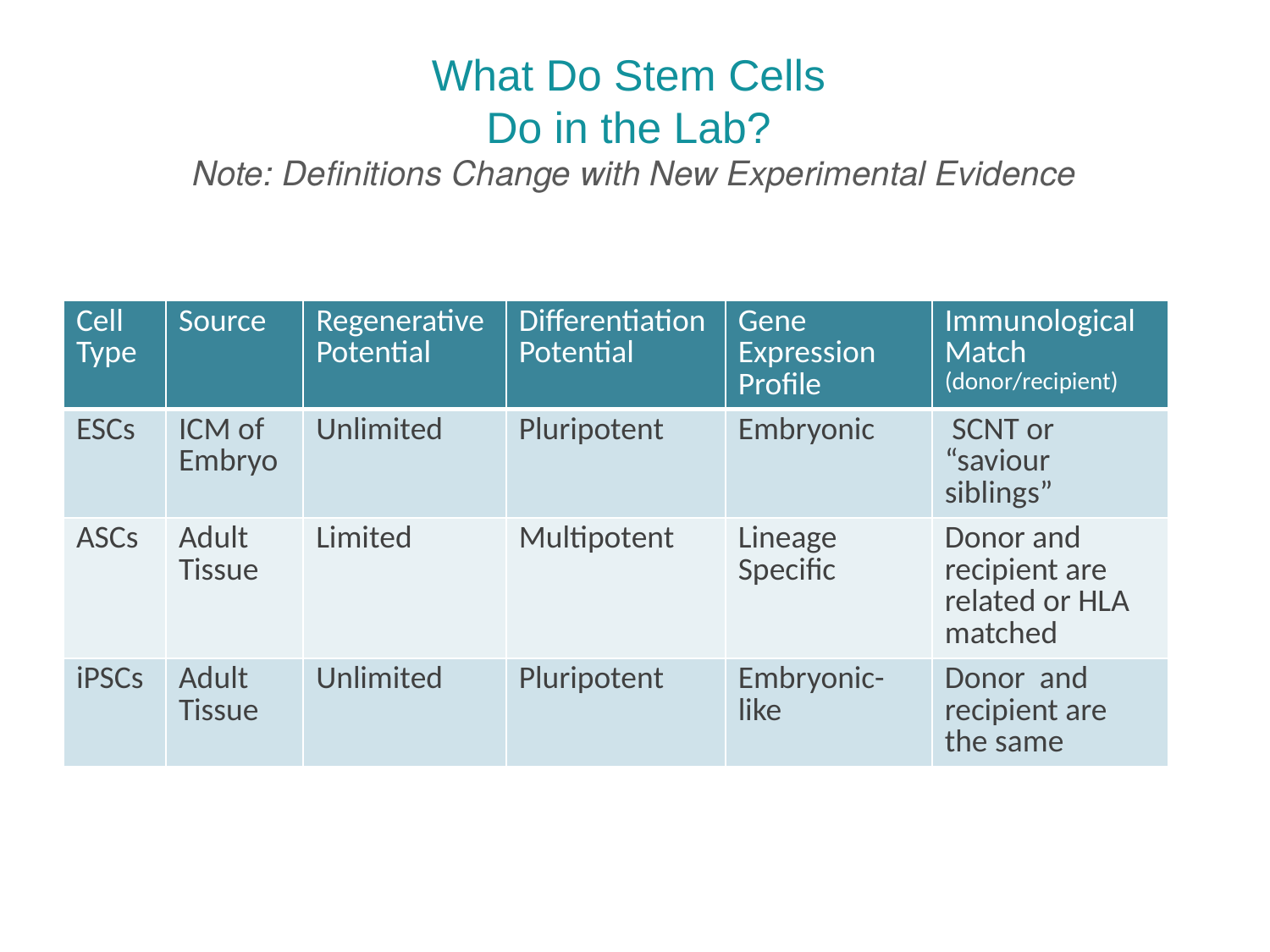

# What Do Stem Cells Do in the Lab? Note: Definitions Change with New Experimental Evidence
| Cell Type | Source | Regenerative Potential | Differentiation Potential | Gene Expression Profile | Immunological Match (donor/recipient) |
| --- | --- | --- | --- | --- | --- |
| ESCs | ICM of Embryo | Unlimited | Pluripotent | Embryonic | SCNT or “saviour siblings” |
| ASCs | Adult Tissue | Limited | Multipotent | Lineage Specific | Donor and recipient are related or HLA matched |
| iPSCs | Adult Tissue | Unlimited | Pluripotent | Embryonic-like | Donor and recipient are the same |